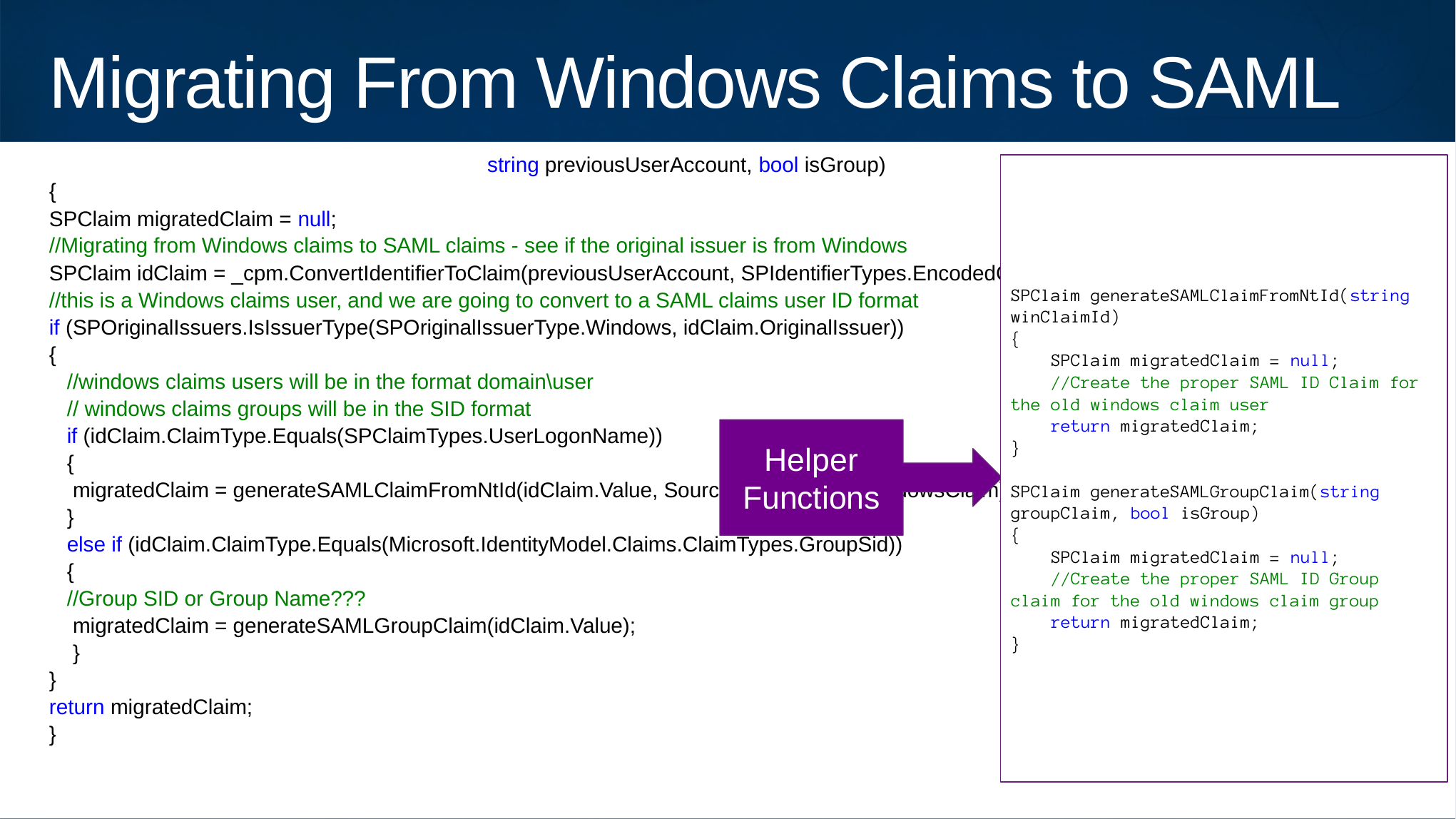

# Migrating From Windows Claims to SAML
SPClaim evalWindowsClaimToClaimsAccount(string previousUserAccount, bool isGroup)
{
SPClaim migratedClaim = null;
//Migrating from Windows claims to SAML claims - see if the original issuer is from Windows
SPClaim idClaim = _cpm.ConvertIdentifierToClaim(previousUserAccount, SPIdentifierTypes.EncodedClaim);
//this is a Windows claims user, and we are going to convert to a SAML claims user ID format
if (SPOriginalIssuers.IsIssuerType(SPOriginalIssuerType.Windows, idClaim.OriginalIssuer))
{
   //windows claims users will be in the format domain\user
   // windows claims groups will be in the SID format
   if (idClaim.ClaimType.Equals(SPClaimTypes.UserLogonName))
   {
    migratedClaim = generateSAMLClaimFromNtId(idClaim.Value, SourceAccountType.WindowsClaim);
   }
   else if (idClaim.ClaimType.Equals(Microsoft.IdentityModel.Claims.ClaimTypes.GroupSid))
   {
   //Group SID or Group Name???
    migratedClaim = generateSAMLGroupClaim(idClaim.Value);
    }
}
return migratedClaim;
}
SPClaim generateSAMLClaimFromNtId(string winClaimId)
{
    SPClaim migratedClaim = null;
    //Create the proper SAML ID Claim for the old windows claim user
    return migratedClaim;
}

SPClaim generateSAMLGroupClaim(string groupClaim, bool isGroup)
{
    SPClaim migratedClaim = null;
    //Create the proper SAML ID Group claim for the old windows claim group
    return migratedClaim;
}
Helper Functions